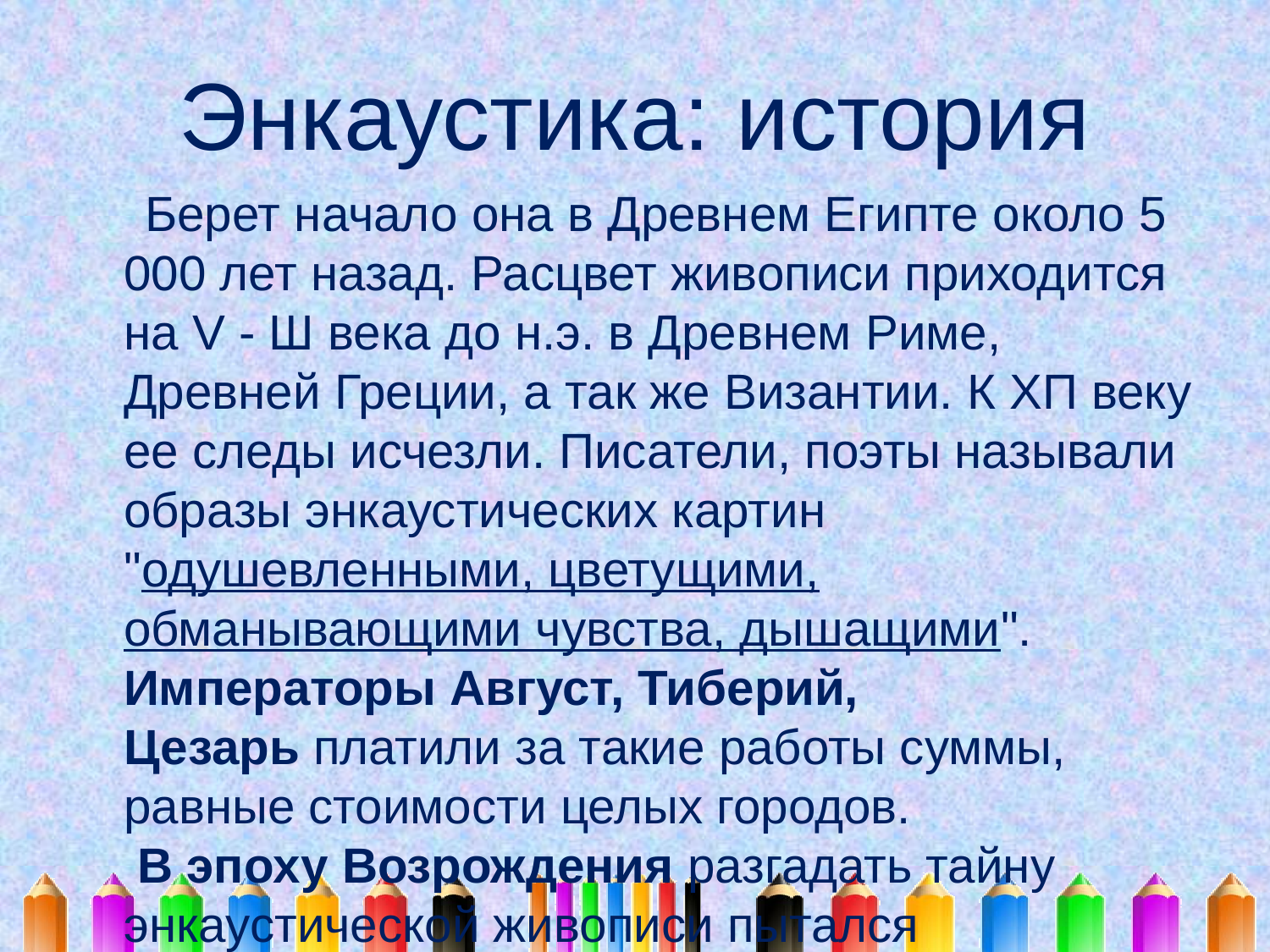

# Энкаустика: история
     Берет начало она в Древнем Египте около 5 000 лет назад. Расцвет живописи приходится на V - Ш века до н.э. в Древнем Риме, Древней Греции, а так же Византии. К ХП веку ее следы исчезли. Писатели, поэты называли образы энкаустических картин "одушевленными, цветущими, обманывающими чувства, дышащими". 
Императоры Август, Тиберий, Цезарь платили за такие работы суммы, равные стоимости целых городов. 
 В эпоху Возрождения разгадать тайну энкаустической живописи пытался великий Леонардо да Винчи.